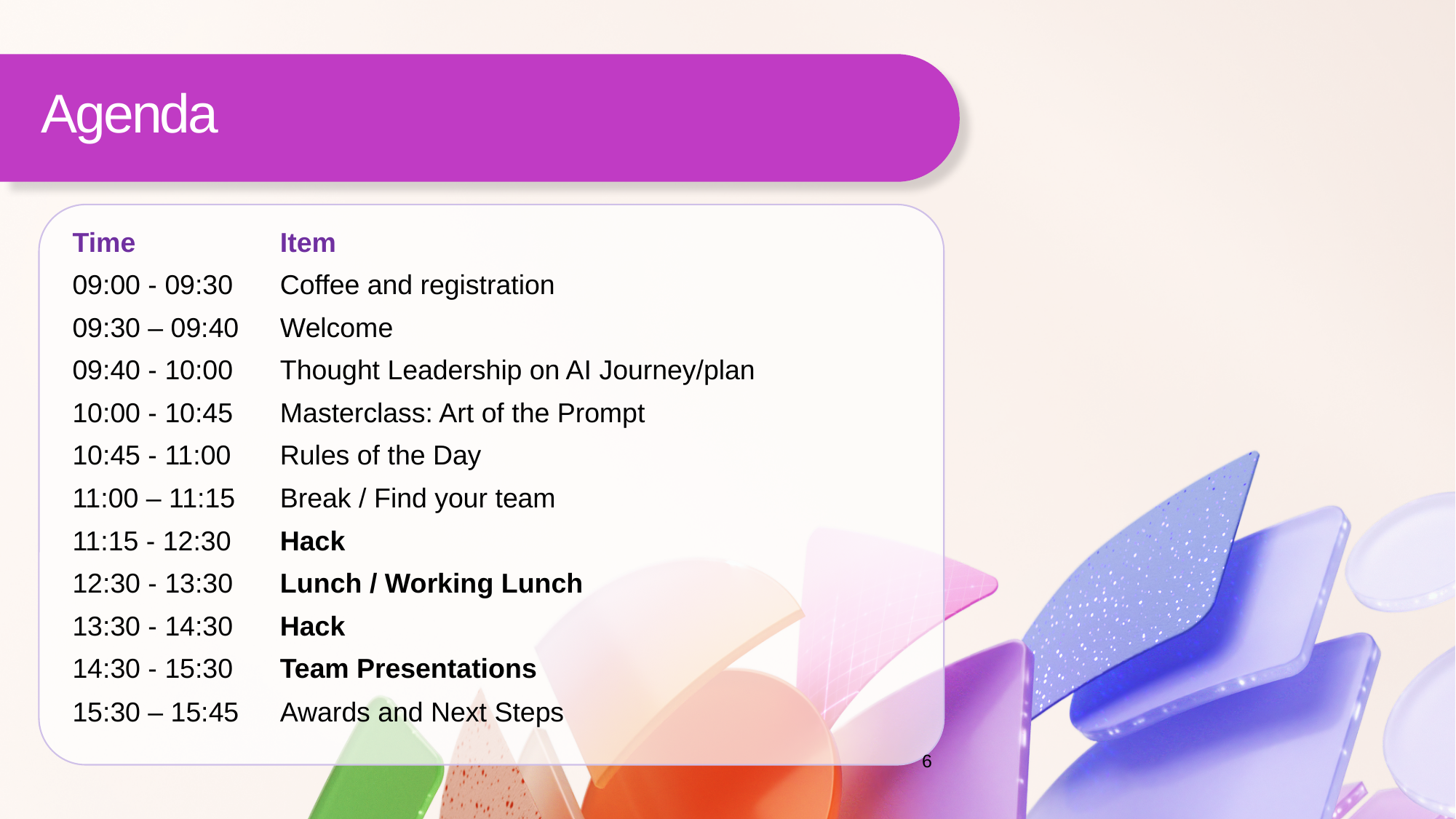

# Agenda
|  |  |
| --- | --- |
| Time | Item |
| 09:00 - 09:30 | Coffee and registration |
| 09:30 – 09:40 | Welcome |
| 09:40 - 10:00 | Thought Leadership on AI Journey/plan |
| 10:00 - 10:45 | Masterclass: Art of the Prompt |
| 10:45 - 11:00 | Rules of the Day |
| 11:00 – 11:15 | Break / Find your team |
| 11:15 - 12:30 | Hack |
| 12:30 - 13:30 | Lunch / Working Lunch |
| 13:30 - 14:30 | Hack |
| 14:30 - 15:30 | Team Presentations |
| 15:30 – 15:45 | Awards and Next Steps |

6